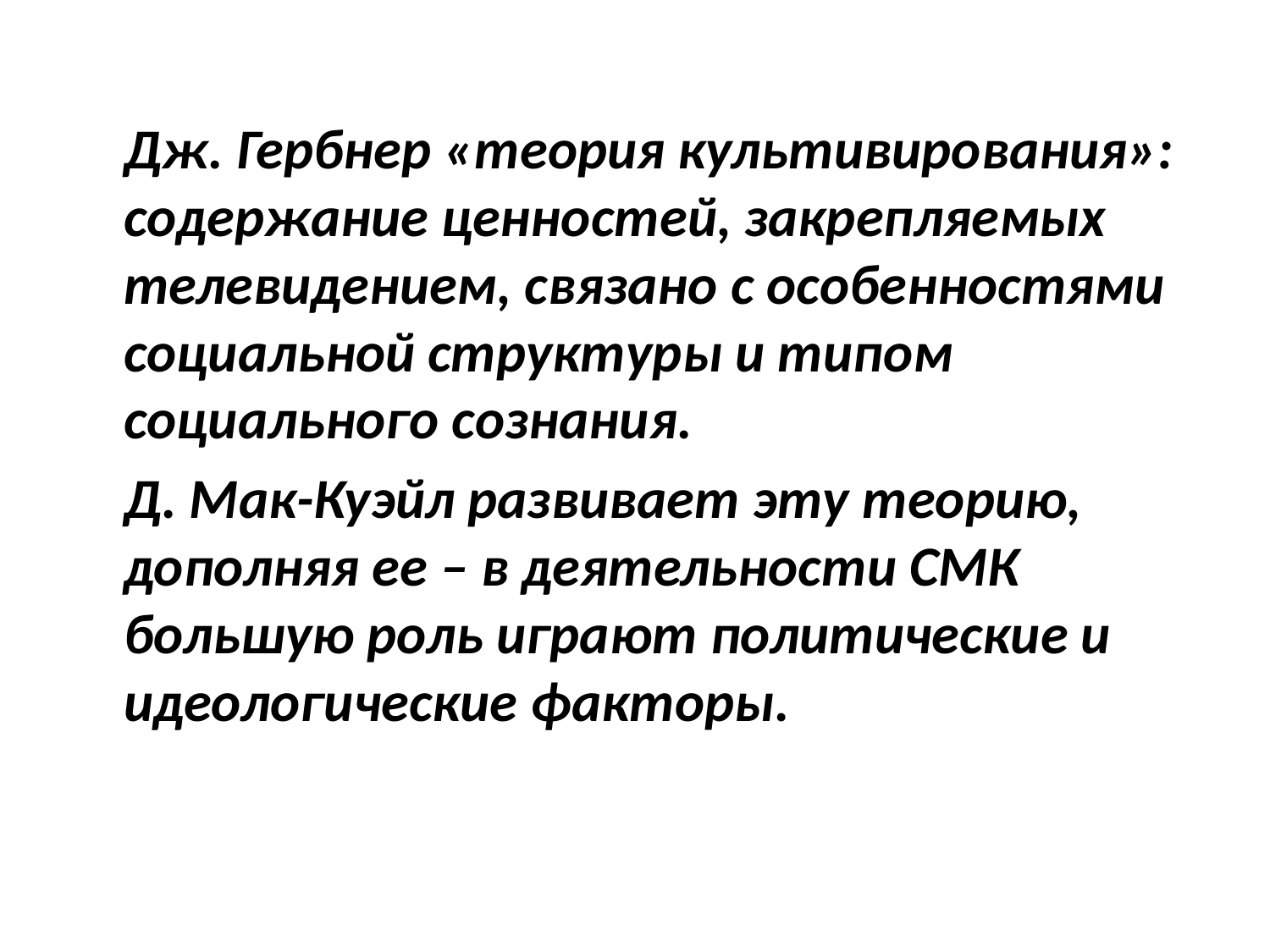

Дж. Гербнер «теория культивирования»: содержание ценностей, закрепляемых телевидением, связано с особенностями социальной структуры и типом социального сознания.
	Д. Мак-Куэйл развивает эту теорию, дополняя ее – в деятельности СМК большую роль играют политические и идеологические факторы.